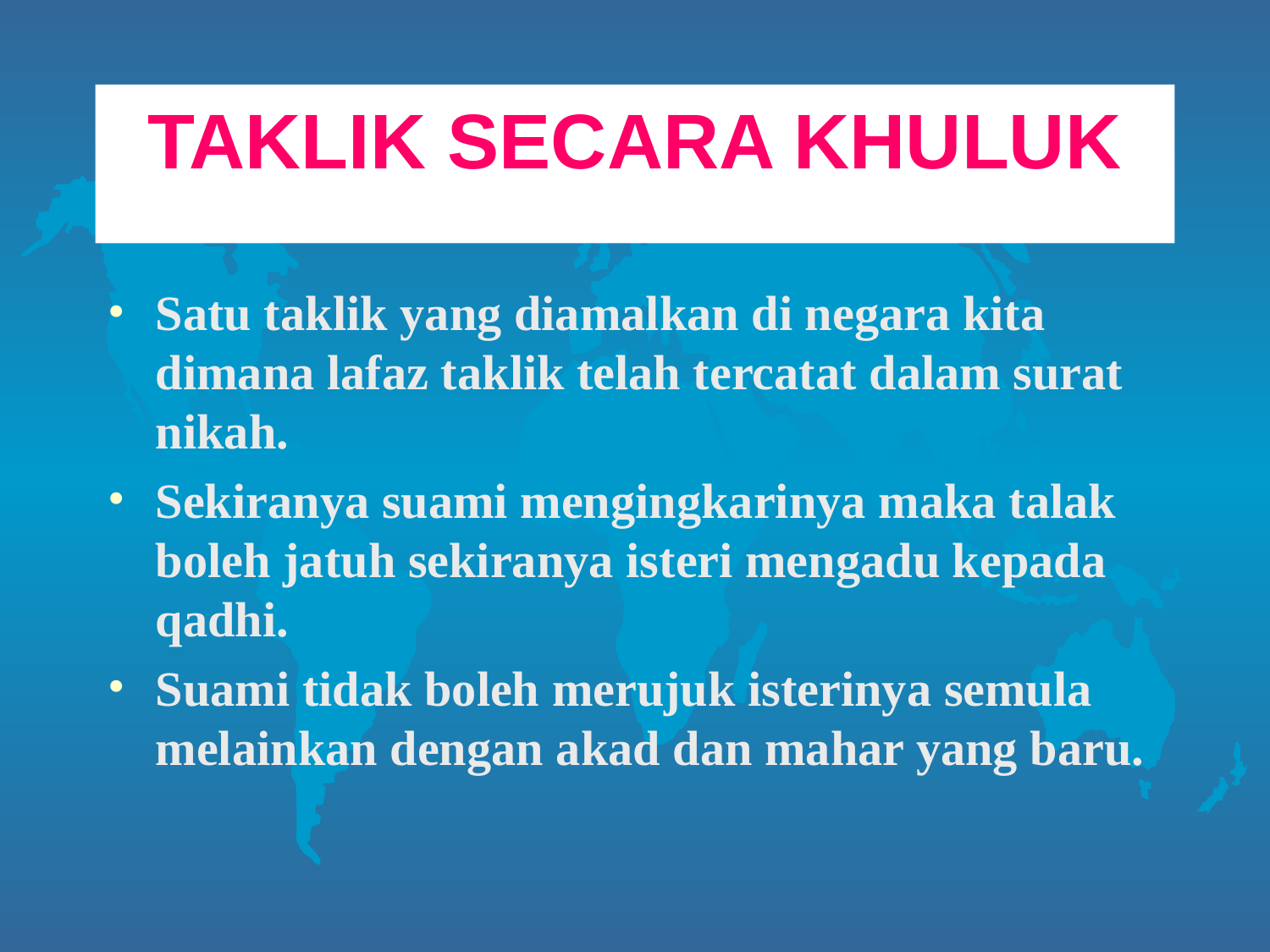

# TAKLIK SECARA KHULUK
Satu taklik yang diamalkan di negara kita dimana lafaz taklik telah tercatat dalam surat nikah.
Sekiranya suami mengingkarinya maka talak boleh jatuh sekiranya isteri mengadu kepada qadhi.
Suami tidak boleh merujuk isterinya semula melainkan dengan akad dan mahar yang baru.